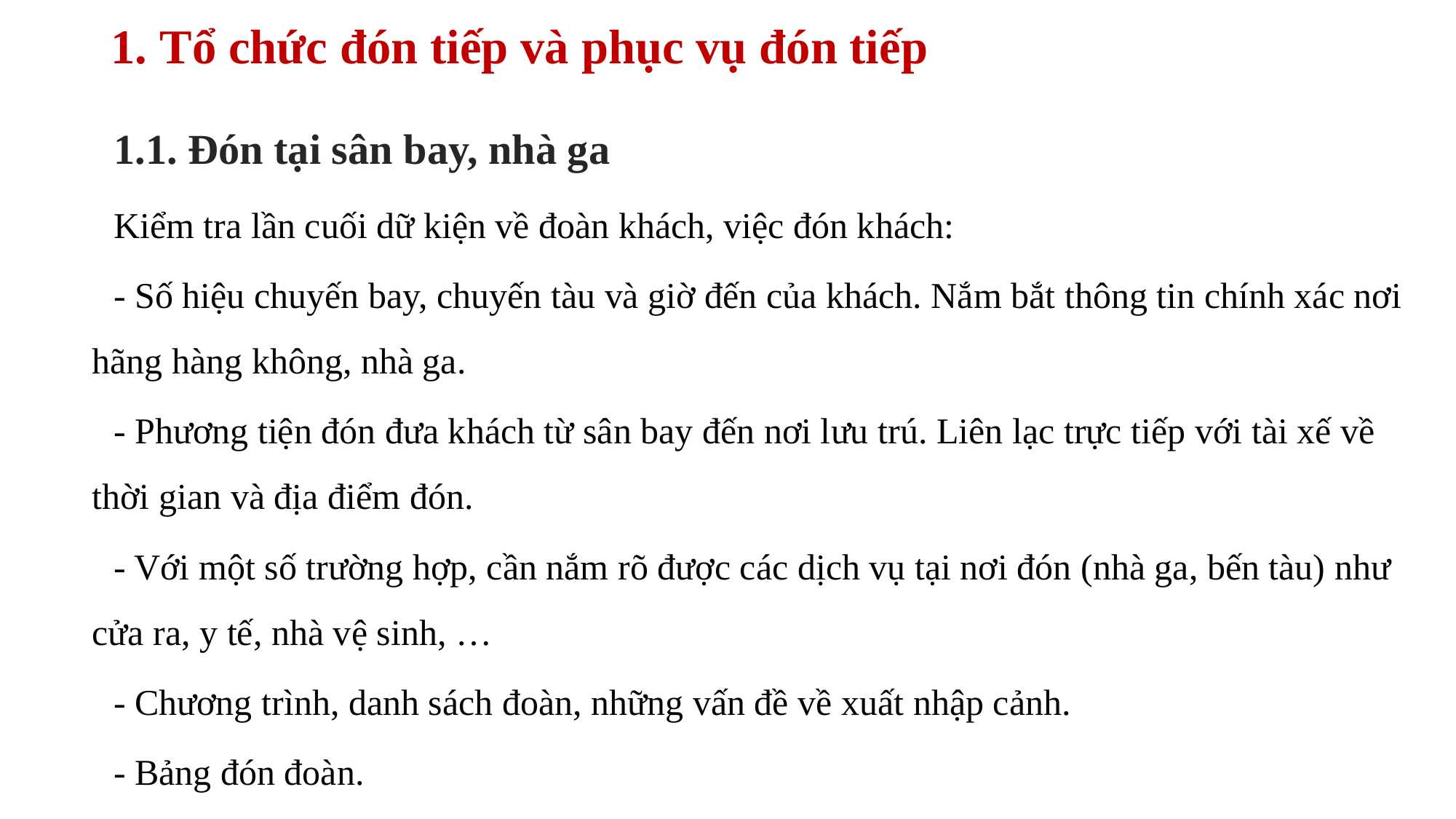

# 1. Tổ chức đón tiếp và phục vụ đón tiếp
1.1. Đón tại sân bay, nhà ga
Kiểm tra lần cuối dữ kiện về đoàn khách, việc đón khách:
- Số hiệu chuyến bay, chuyến tàu và giờ đến của khách. Nắm bắt thông tin chính xác nơi hãng hàng không, nhà ga.
- Phương tiện đón đưa khách từ sân bay đến nơi lưu trú. Liên lạc trực tiếp với tài xế về thời gian và địa điểm đón.
- Với một số trường hợp, cần nắm rõ được các dịch vụ tại nơi đón (nhà ga, bến tàu) như cửa ra, y tế, nhà vệ sinh, …
- Chương trình, danh sách đoàn, những vấn đề về xuất nhập cảnh.
- Bảng đón đoàn.